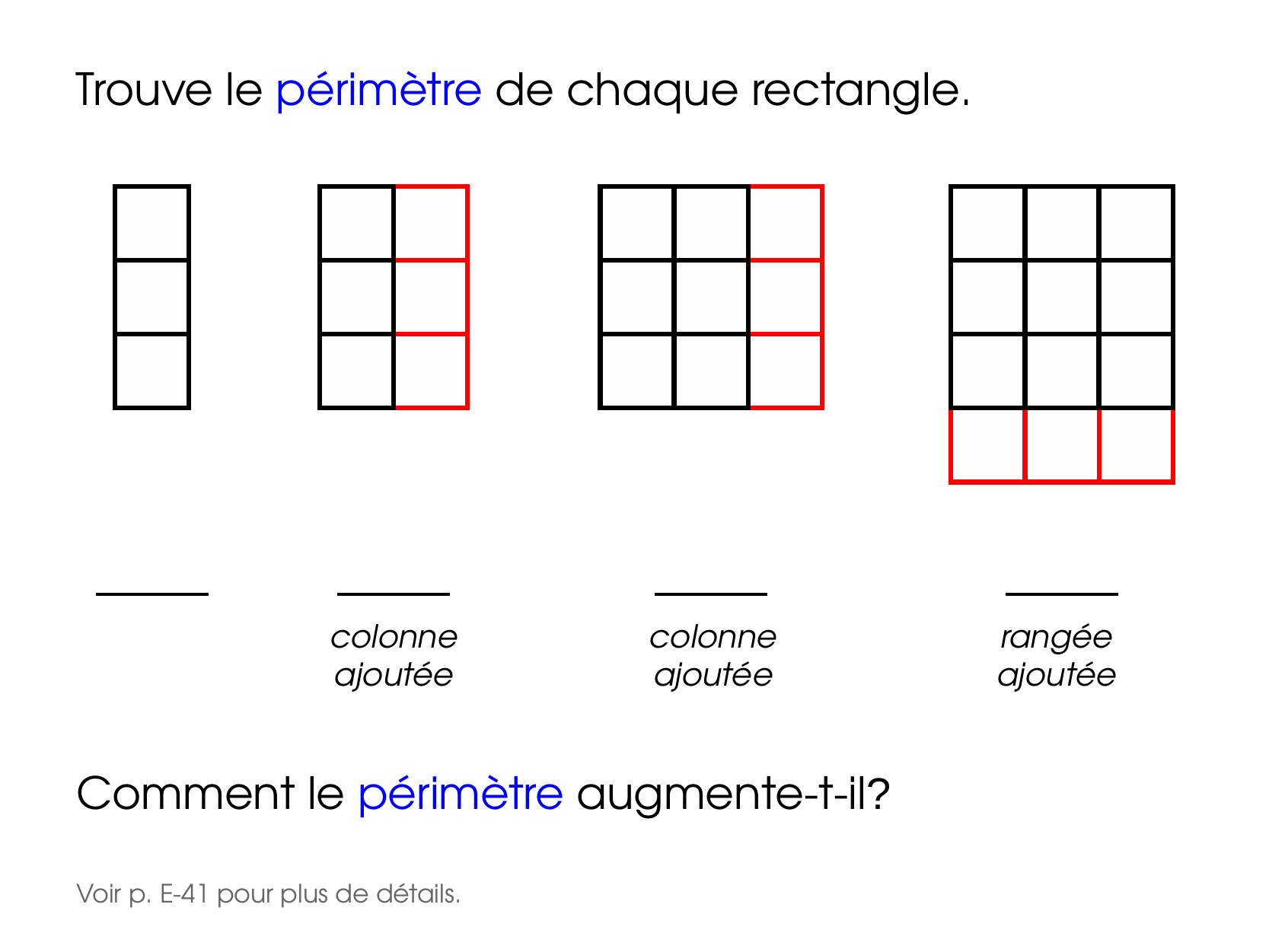

Trouve le périmètre de chaque rectangle.

colonne ajoutée

colonne ajoutée

rangée ajoutée
Comment le périmètre augmente-t-il?
Voir p. E-41 pour plus de détails.